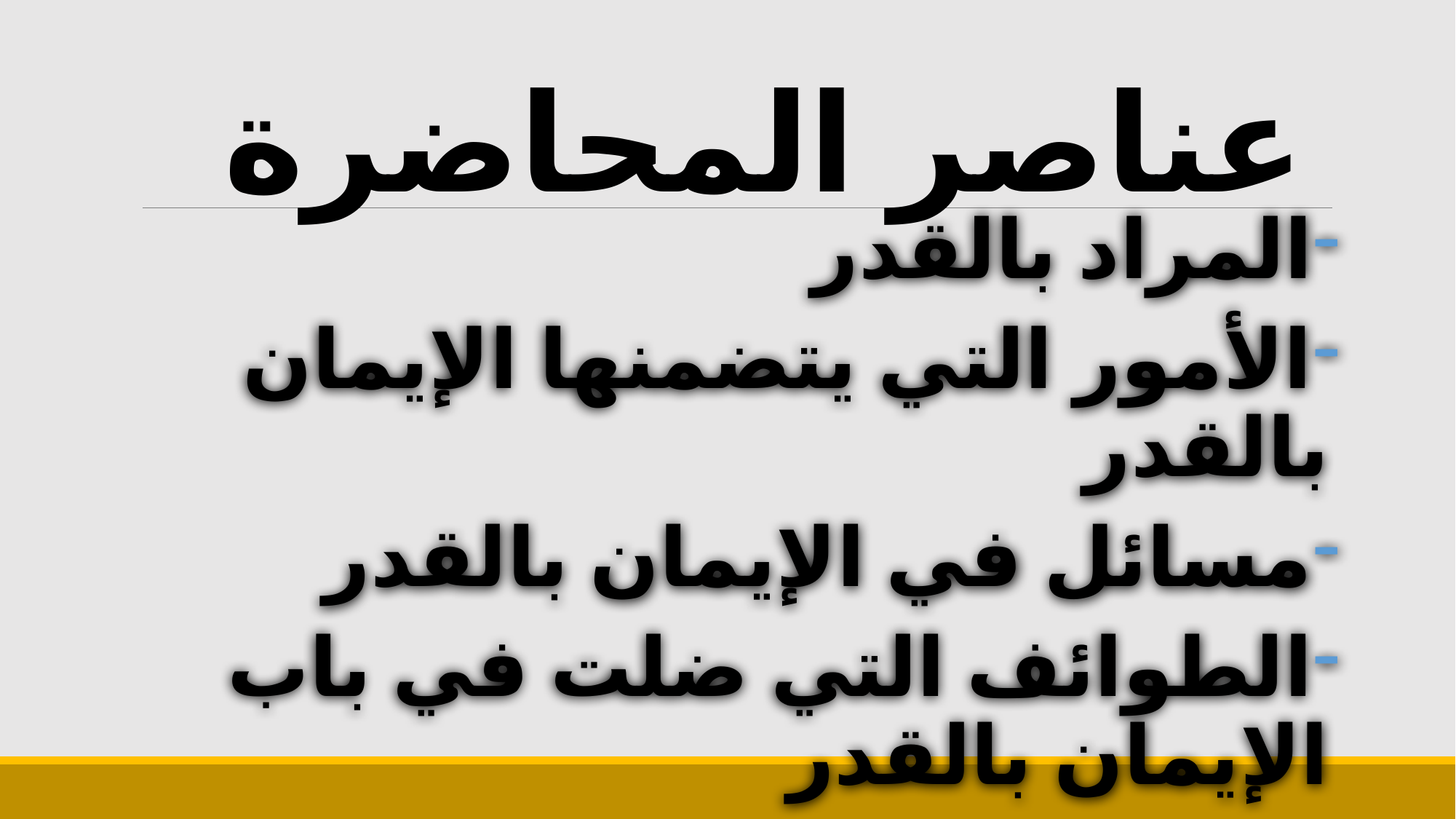

# عناصر المحاضرة
المراد بالقدر
الأمور التي يتضمنها الإيمان بالقدر
مسائل في الإيمان بالقدر
الطوائف التي ضلت في باب الإيمان بالقدر
ثمرات الإيمان بالقدر